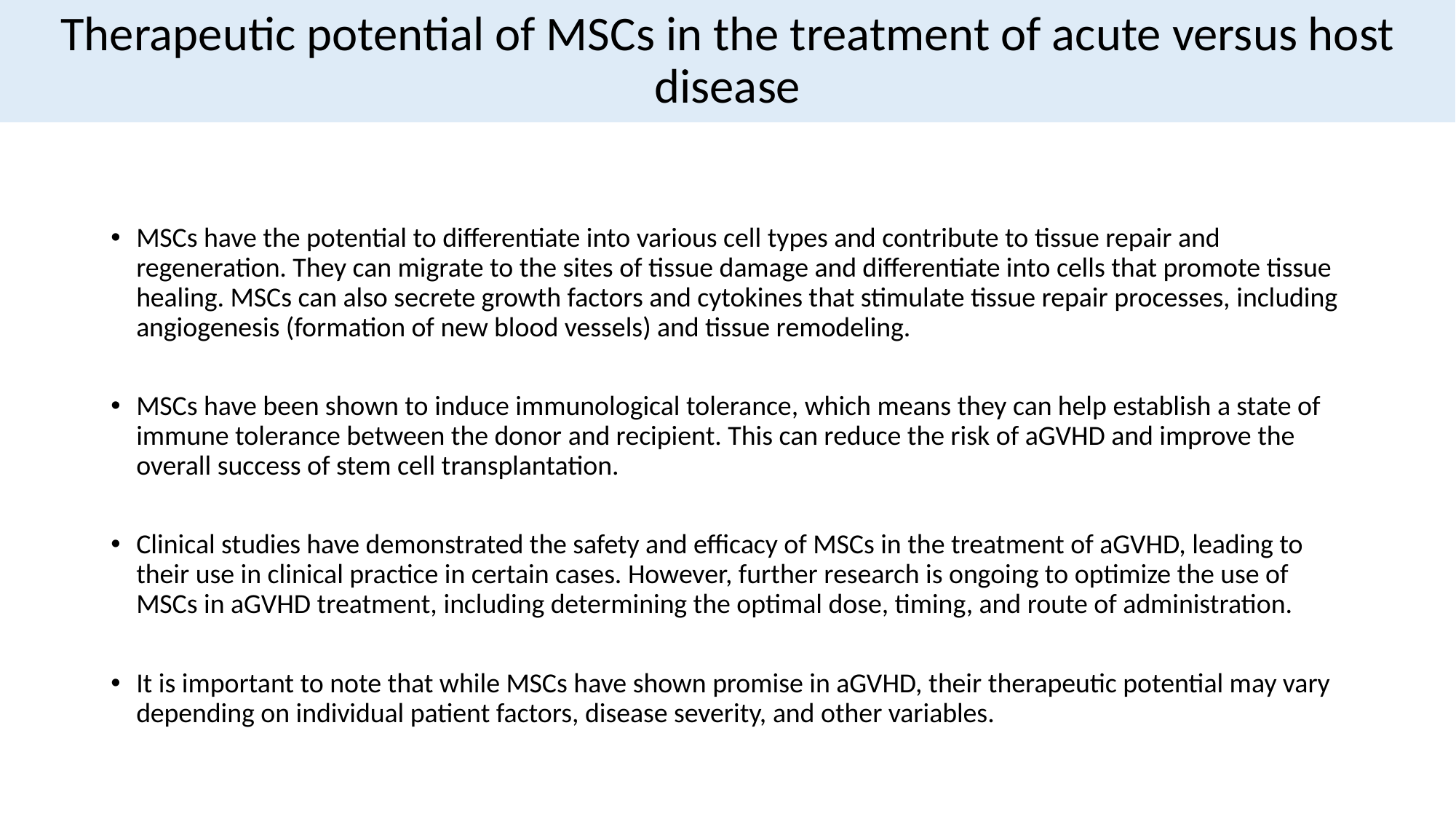

Therapeutic potential of MSCs in the treatment of acute versus host disease
MSCs have the potential to differentiate into various cell types and contribute to tissue repair and regeneration. They can migrate to the sites of tissue damage and differentiate into cells that promote tissue healing. MSCs can also secrete growth factors and cytokines that stimulate tissue repair processes, including angiogenesis (formation of new blood vessels) and tissue remodeling.

MSCs have been shown to induce immunological tolerance, which means they can help establish a state of immune tolerance between the donor and recipient. This can reduce the risk of aGVHD and improve the overall success of stem cell transplantation.

Clinical studies have demonstrated the safety and efficacy of MSCs in the treatment of aGVHD, leading to their use in clinical practice in certain cases. However, further research is ongoing to optimize the use of MSCs in aGVHD treatment, including determining the optimal dose, timing, and route of administration.

It is important to note that while MSCs have shown promise in aGVHD, their therapeutic potential may vary depending on individual patient factors, disease severity, and other variables.